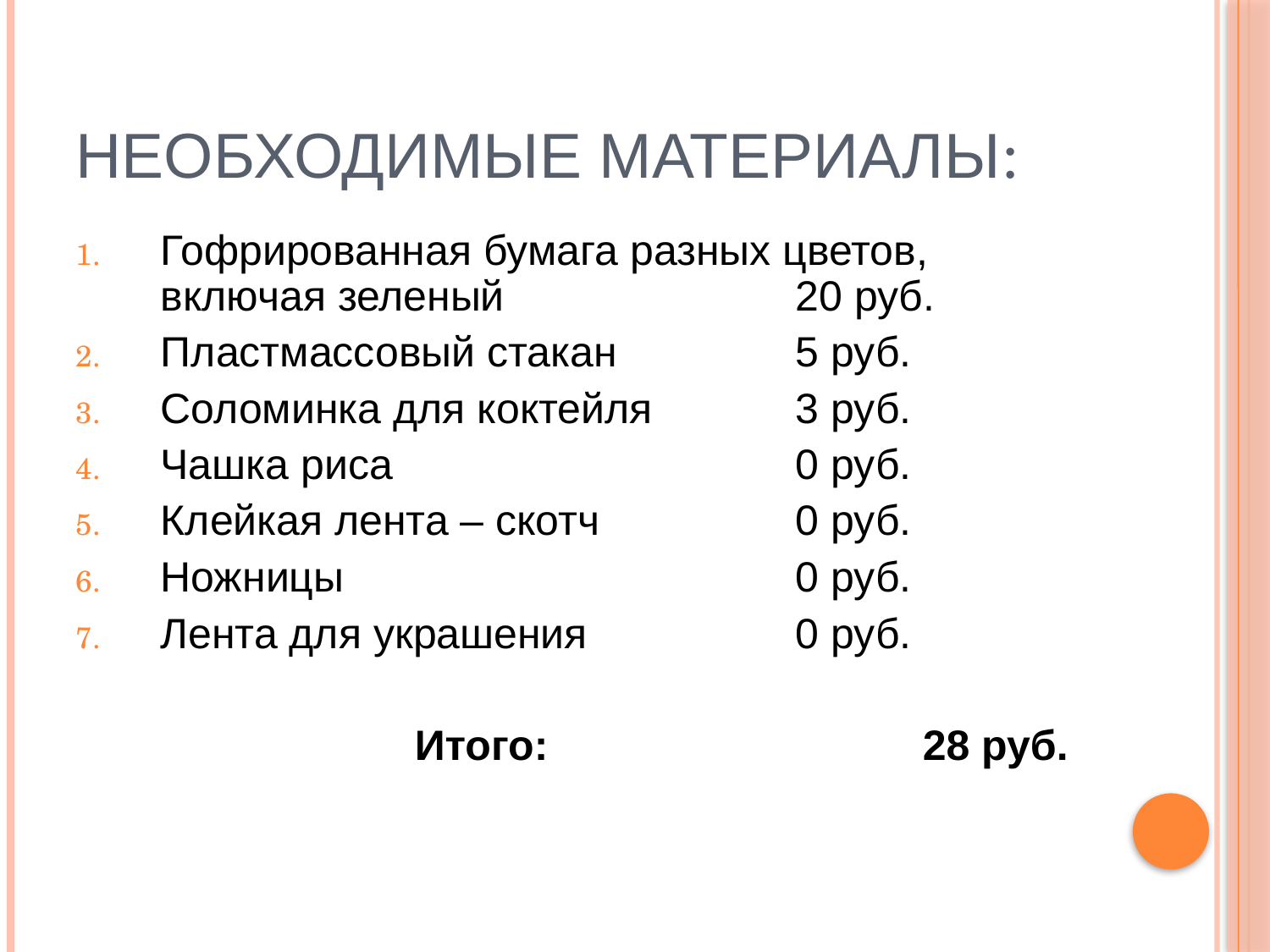

# НЕОБХОДИМЫЕ МАТЕРИАЛЫ:
Гофрированная бумага разных цветов, включая зеленый			20 руб.
Пластмассовый стакан		5 руб.
Соломинка для коктейля		3 руб.
Чашка риса				0 руб.
Клейкая лента – скотч		0 руб.
Ножницы			 	0 руб.
Лента для украшения 		0 руб.

			Итого:			28 руб.